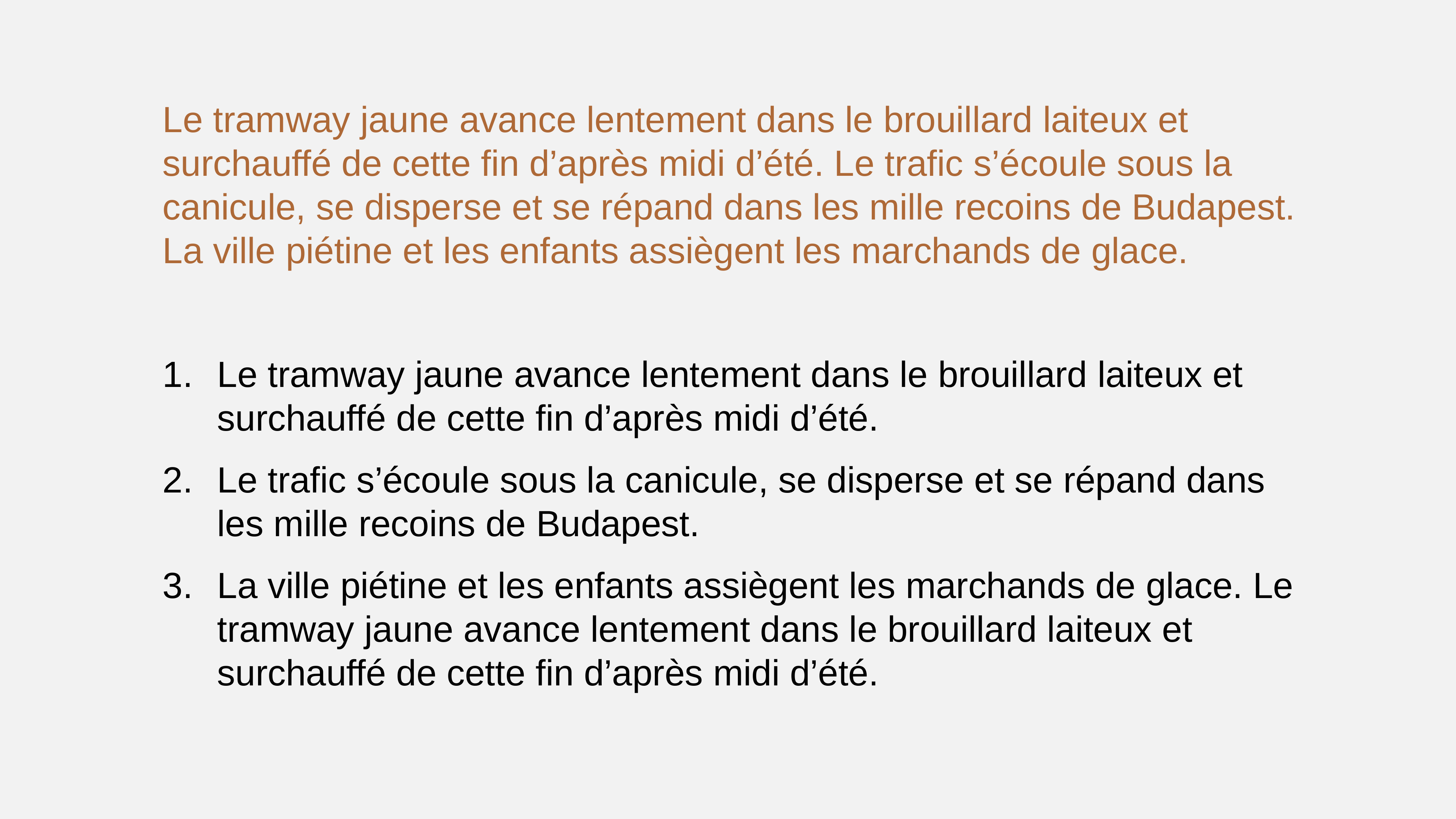

Le tramway jaune avance lentement dans le brouillard laiteux et surchauffé de cette fin d’après midi d’été. Le trafic s’écoule sous la canicule, se disperse et se répand dans les mille recoins de Budapest. La ville piétine et les enfants assiègent les marchands de glace.

Le tramway jaune avance lentement dans le brouillard laiteux et surchauffé de cette fin d’après midi d’été.
Le trafic s’écoule sous la canicule, se disperse et se répand dans les mille recoins de Budapest.
La ville piétine et les enfants assiègent les marchands de glace. Le tramway jaune avance lentement dans le brouillard laiteux et surchauffé de cette fin d’après midi d’été.